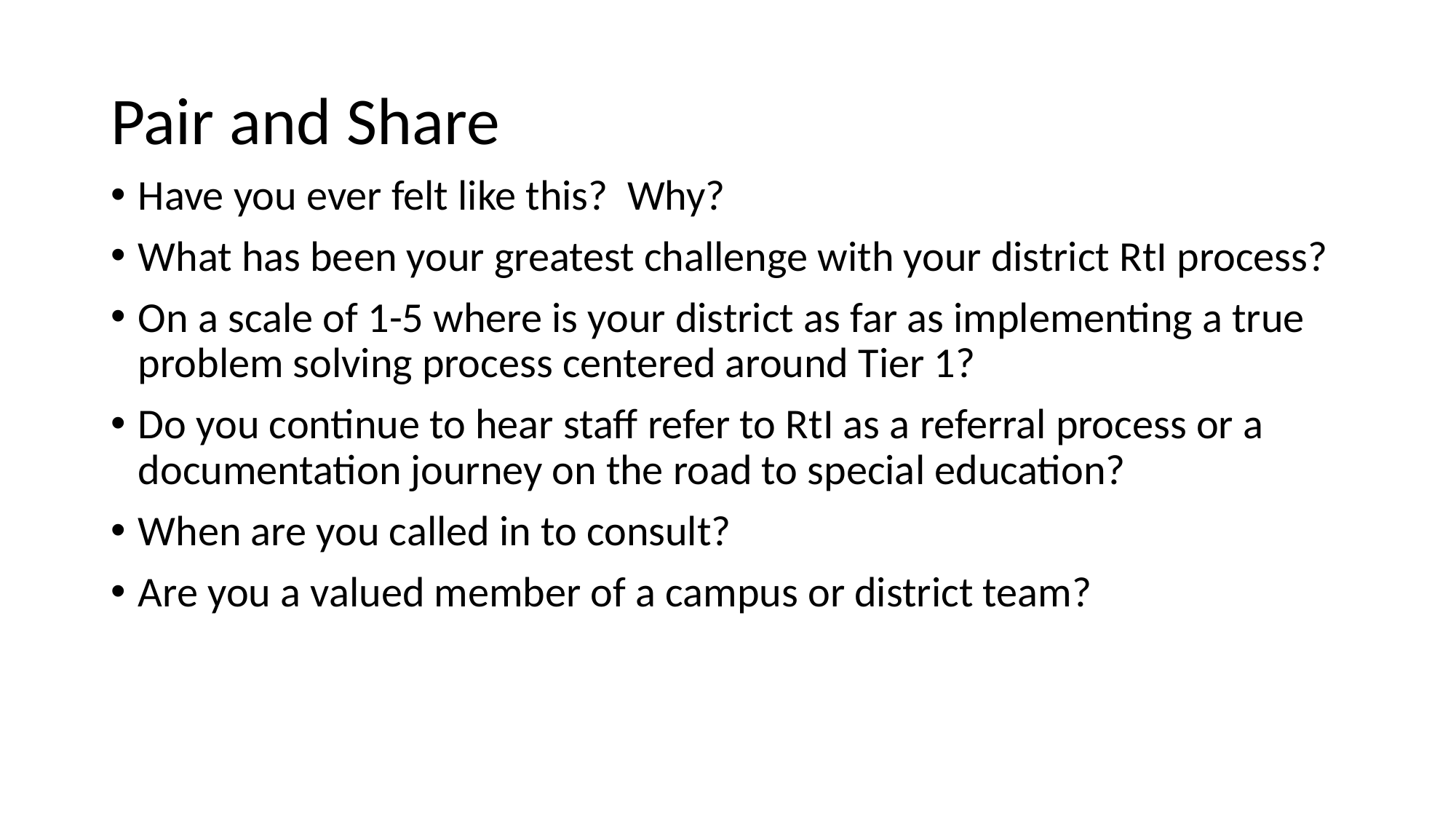

# Pair and Share
Have you ever felt like this?  Why?
What has been your greatest challenge with your district RtI process?
On a scale of 1-5 where is your district as far as implementing a true problem solving process centered around Tier 1?
Do you continue to hear staff refer to RtI as a referral process or a documentation journey on the road to special education?
When are you called in to consult?
Are you a valued member of a campus or district team?